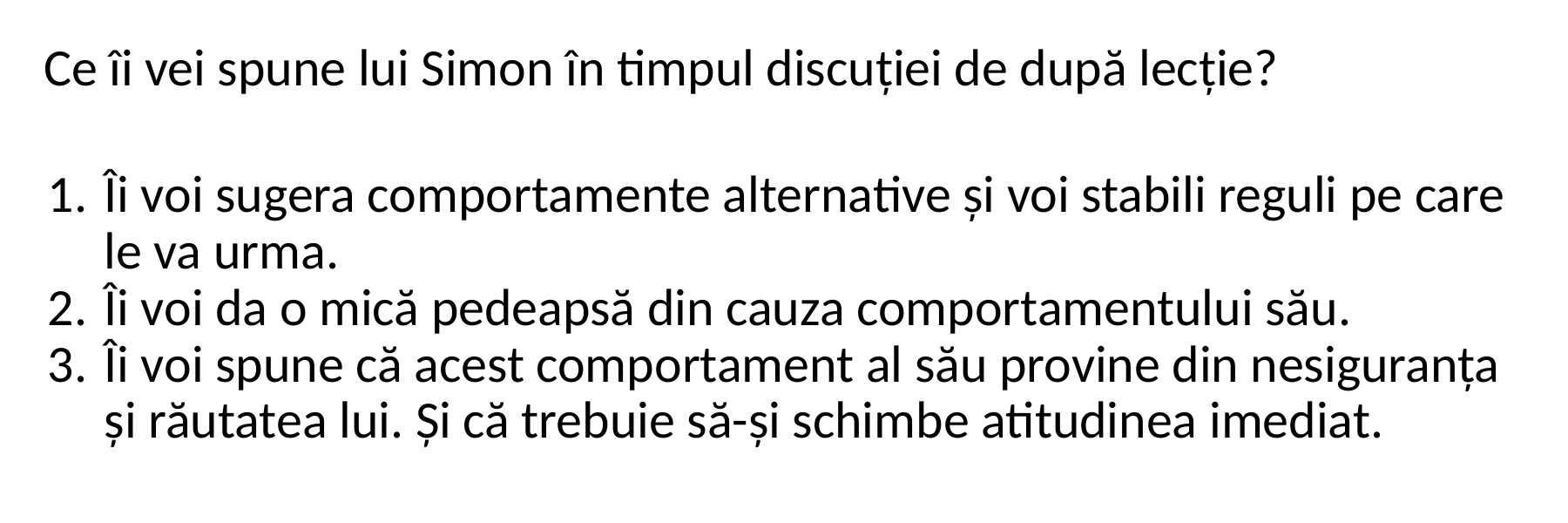

Ce îi vei spune lui Simon în timpul discuției de după lecție?

Îi voi sugera comportamente alternative și voi stabili reguli pe care le va urma.
Îi voi da o mică pedeapsă din cauza comportamentului său.
Îi voi spune că acest comportament al său provine din nesiguranța și răutatea lui. Și că trebuie să-și schimbe atitudinea imediat.